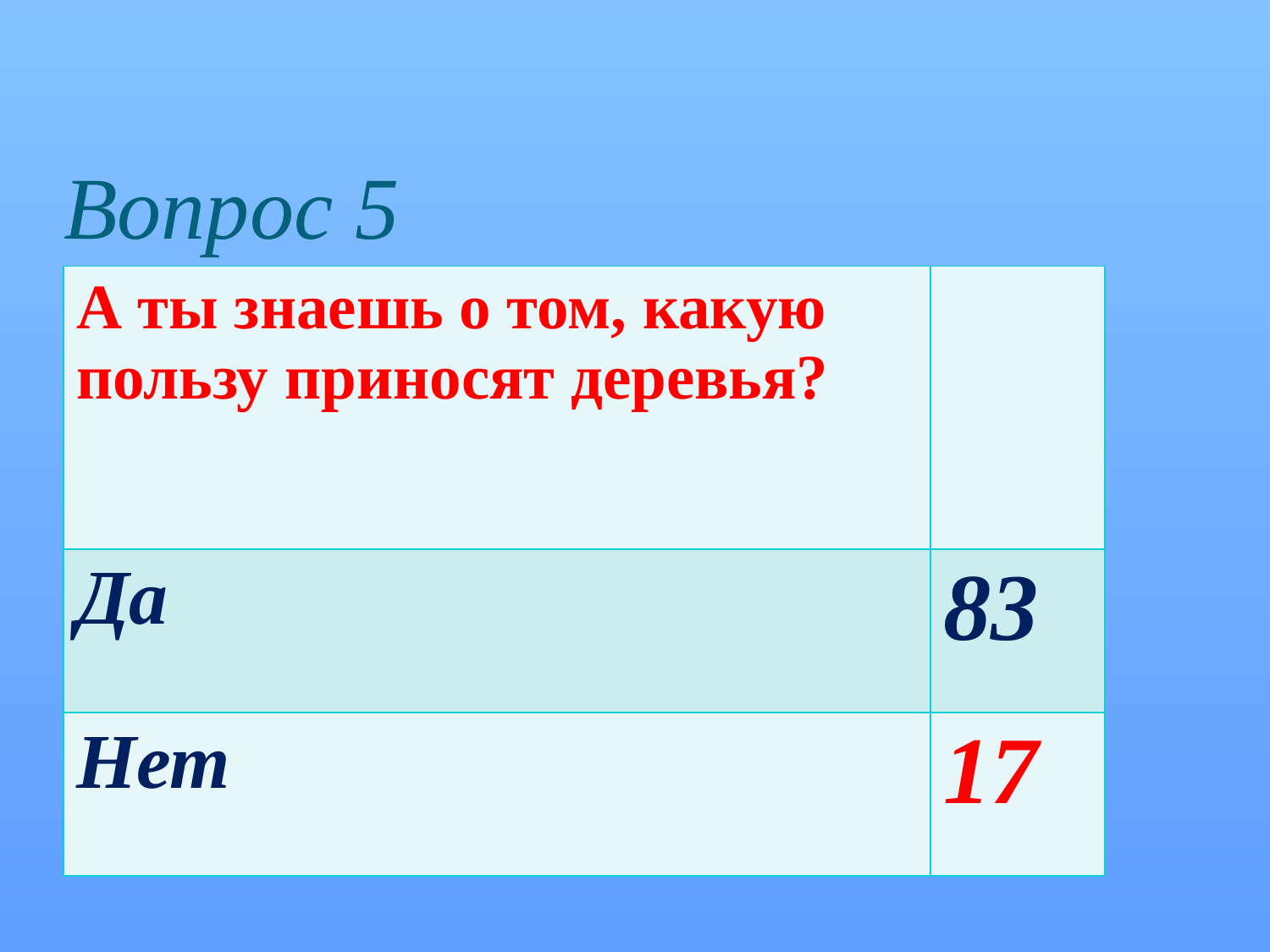

# Вопрос 5
| А ты знаешь о том, какую пользу приносят деревья? |  |
| --- | --- |
| Да | 83 |
| Нет | 17 |